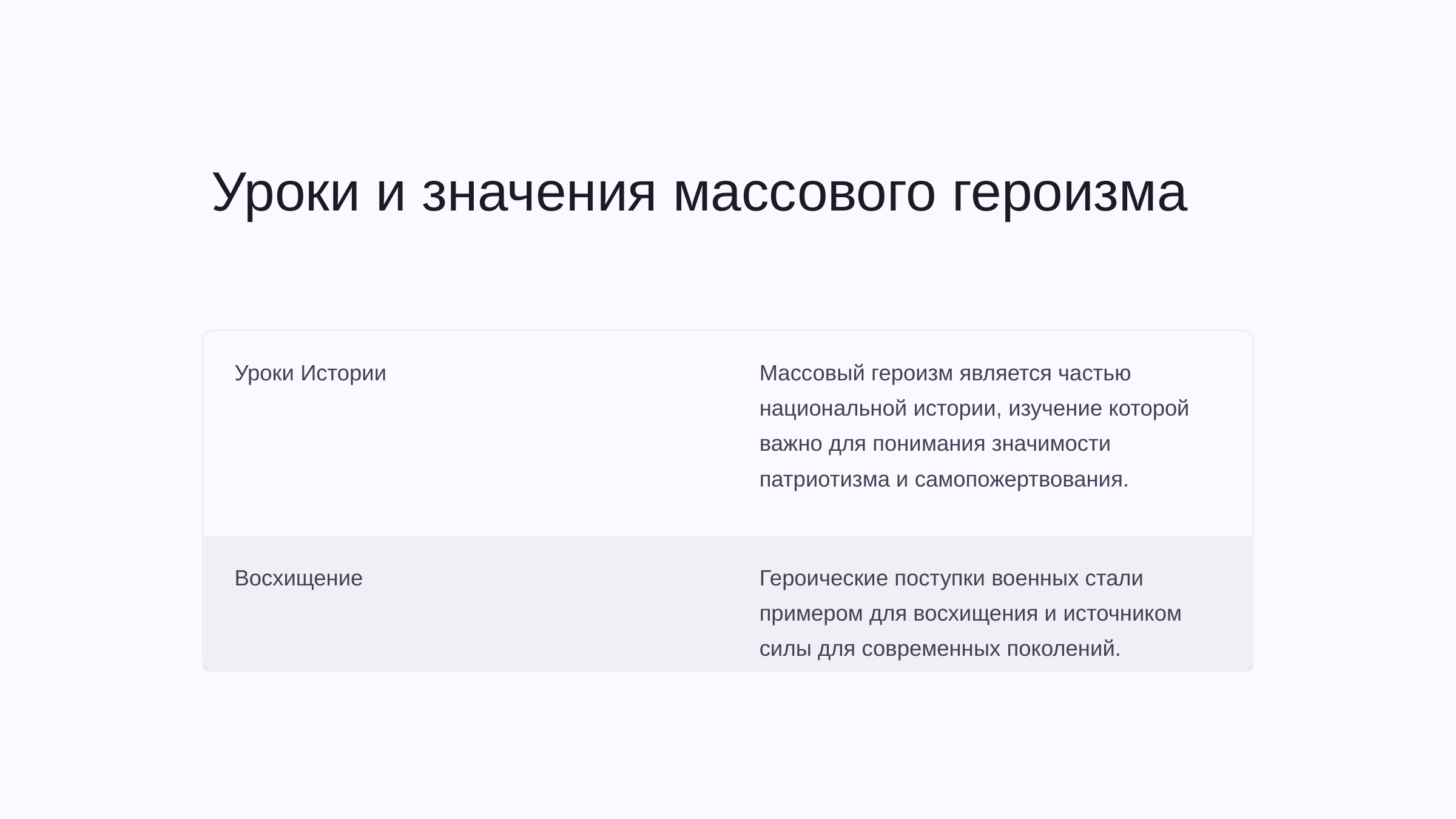

Уроки и значения массового героизма

Уроки Истории
Массовый героизм является частью национальной истории, изучение которой важно для понимания значимости патриотизма и самопожертвования.

Восхищение
Героические поступки военных стали примером для восхищения и источником силы для современных поколений.